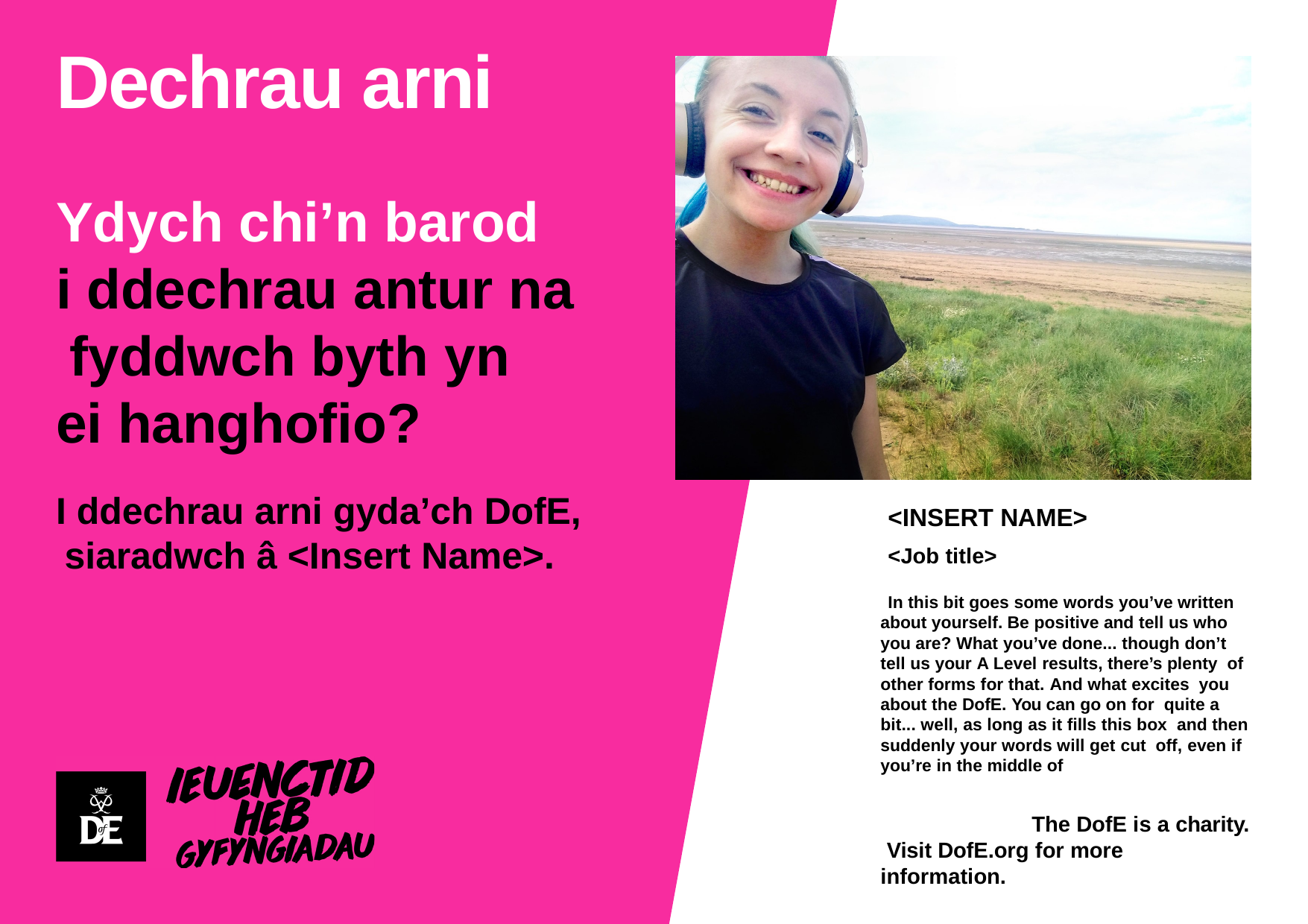

# Dechrau arni

Ydych chi’n barod
i ddechrau antur na  fyddwch byth yn
ei hanghoﬁo?
I ddechrau arni gyda’ch DofE,  siaradwch â <Insert Name>.
<INSERT NAME>
<Job title>
In this bit goes some words you’ve written  about yourself. Be positive and tell us who  you are? What you’ve done... though don’t  tell us your A Level results, there’s plenty  of other forms for that. And what excites  you about the DofE. You can go on for  quite a bit... well, as long as it ﬁlls this box  and then suddenly your words will get cut  off, even if you’re in the middle of

The DofE is a charity.  Visit DofE.org for more information.